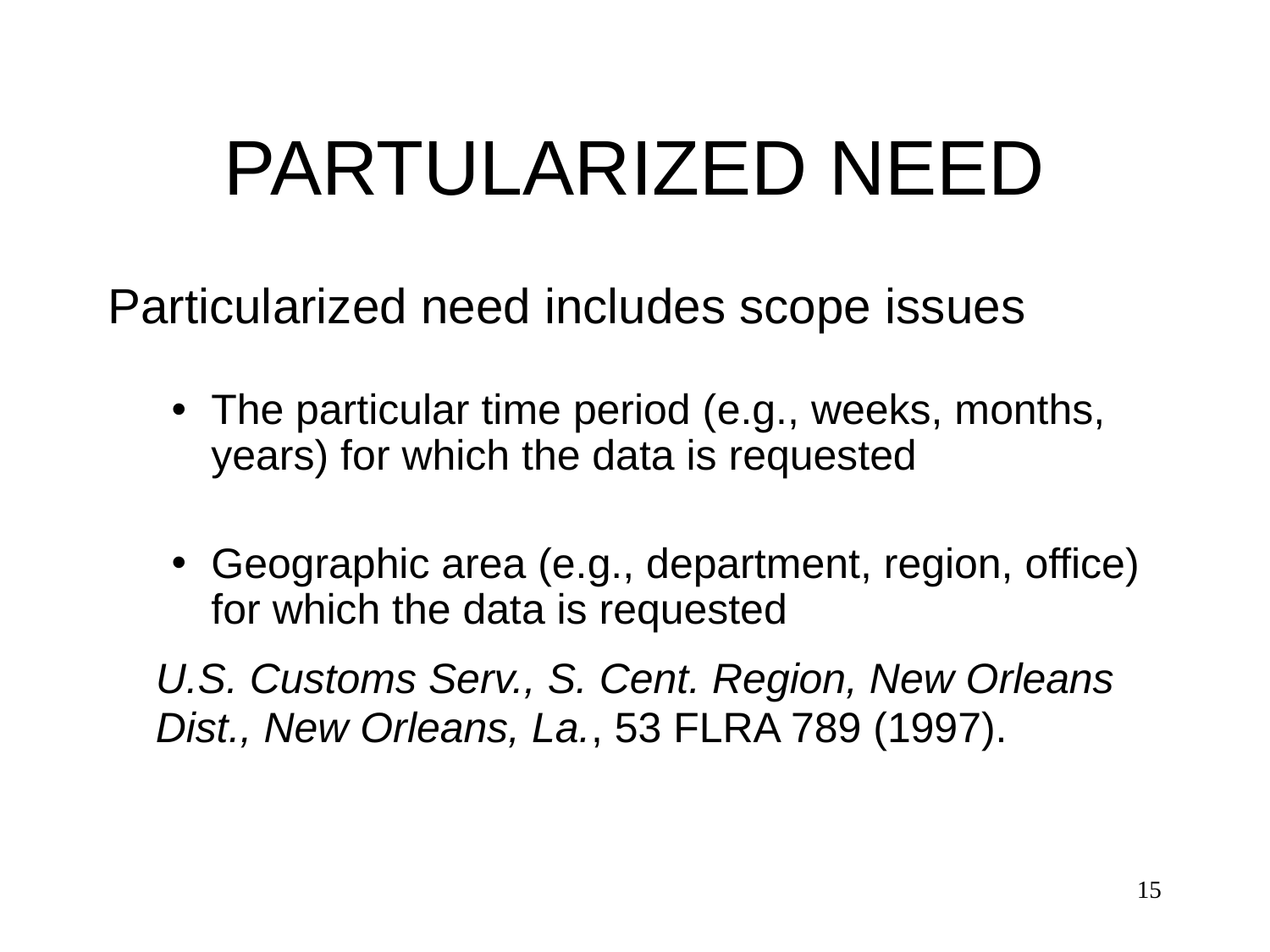

# PARTULARIZED NEED
Particularized need includes scope issues

The particular time period (e.g., weeks, months, years) for which the data is requested

Geographic area (e.g., department, region, office) for which the data is requested
	U.S. Customs Serv., S. Cent. Region, New Orleans Dist., New Orleans, La., 53 FLRA 789 (1997).
15